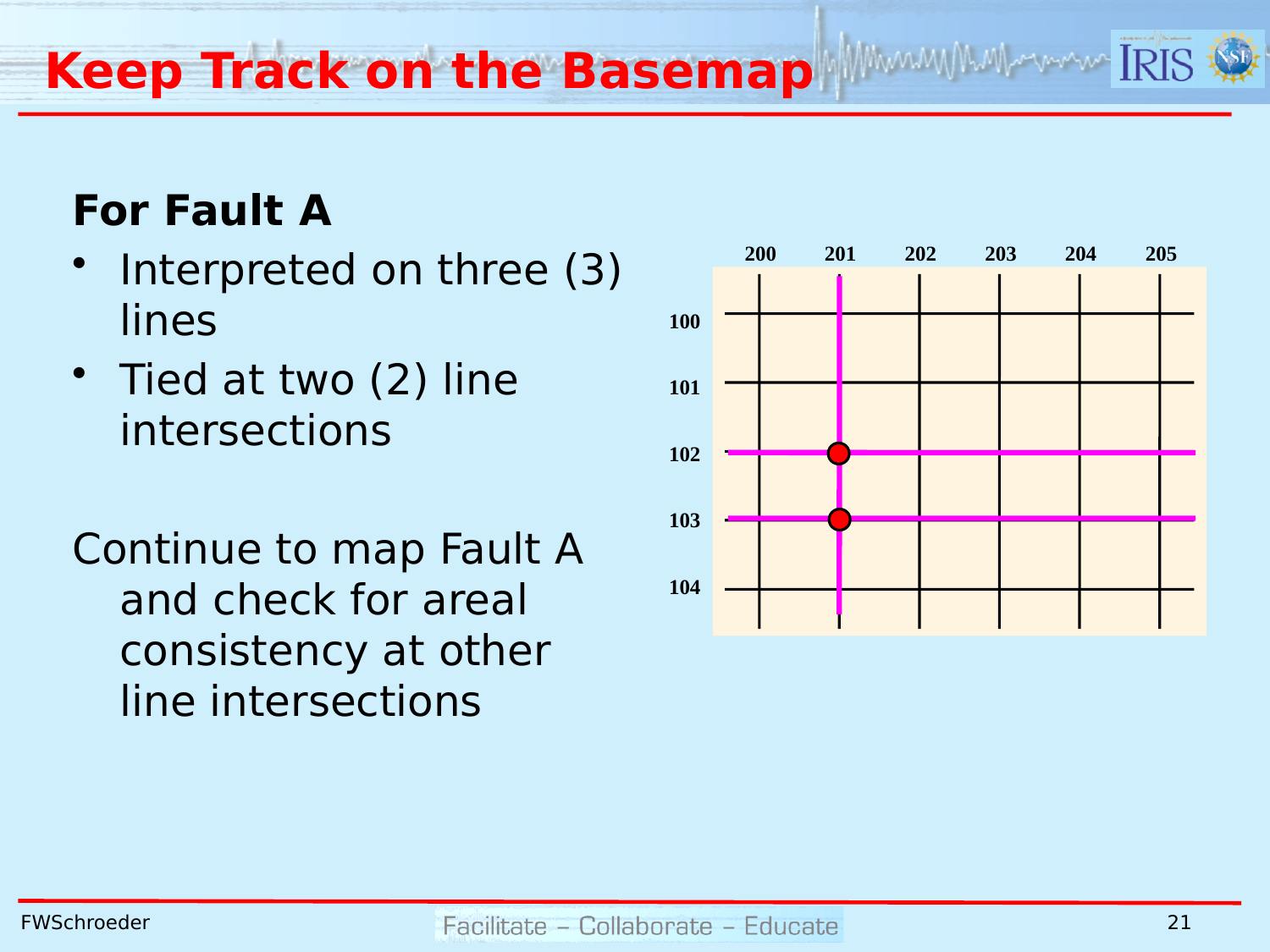

# Keep Track on the Basemap
For Fault A
Interpreted on three (3) lines
Tied at two (2) line intersections

Continue to map Fault A and check for areal consistency at other line intersections
200
201
202
203
204
205

100

101
102

103

104